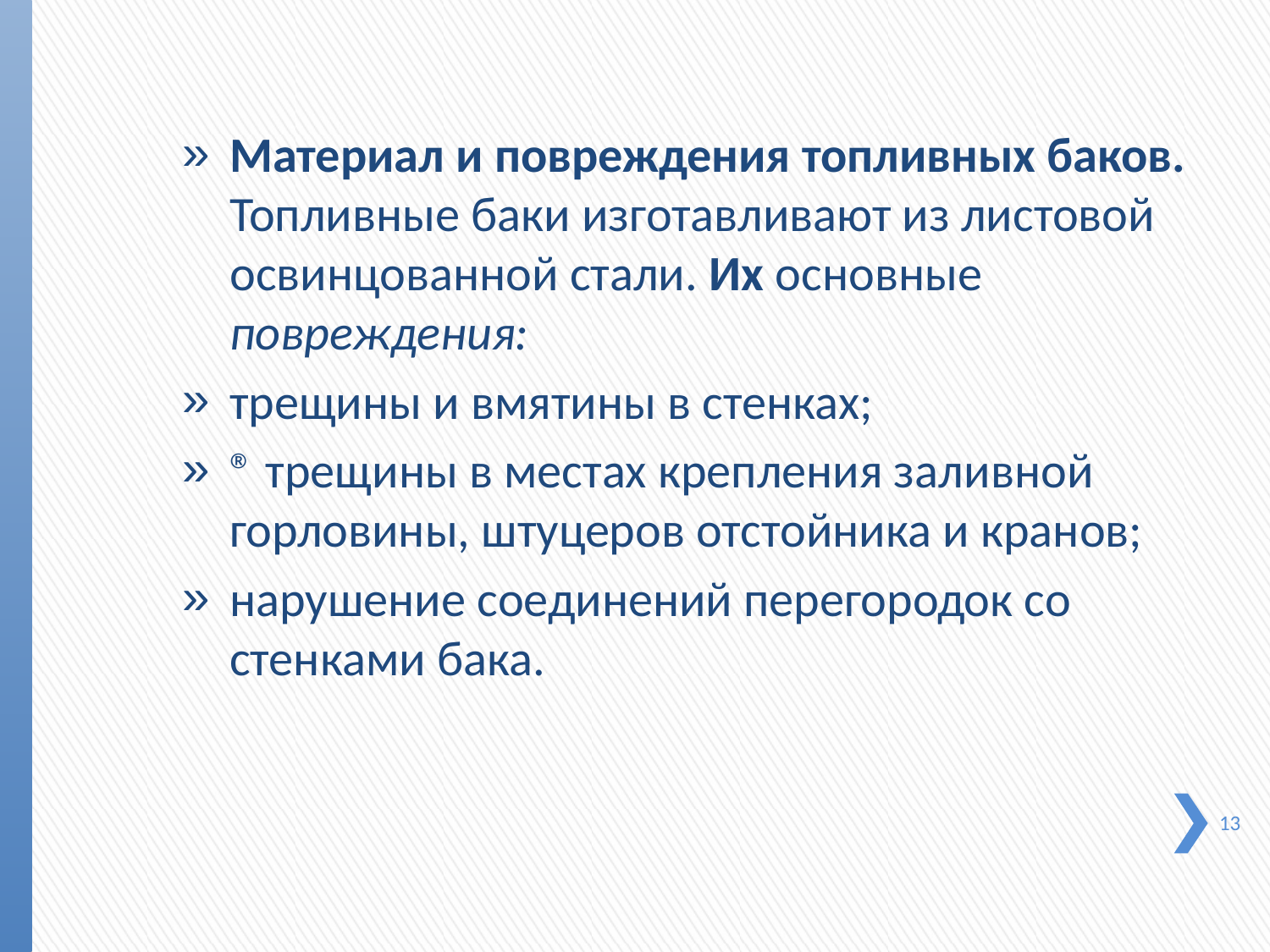

Материал и повреждения топливных баков. Топлив­ные баки изготавливают из листовой освинцованной стали. Их основные повреждения:
трещины и вмятины в стенках;
® трещины в местах крепления заливной горловины, шту­церов отстойника и кранов;
нарушение соединений перегородок со стенками бака.

13